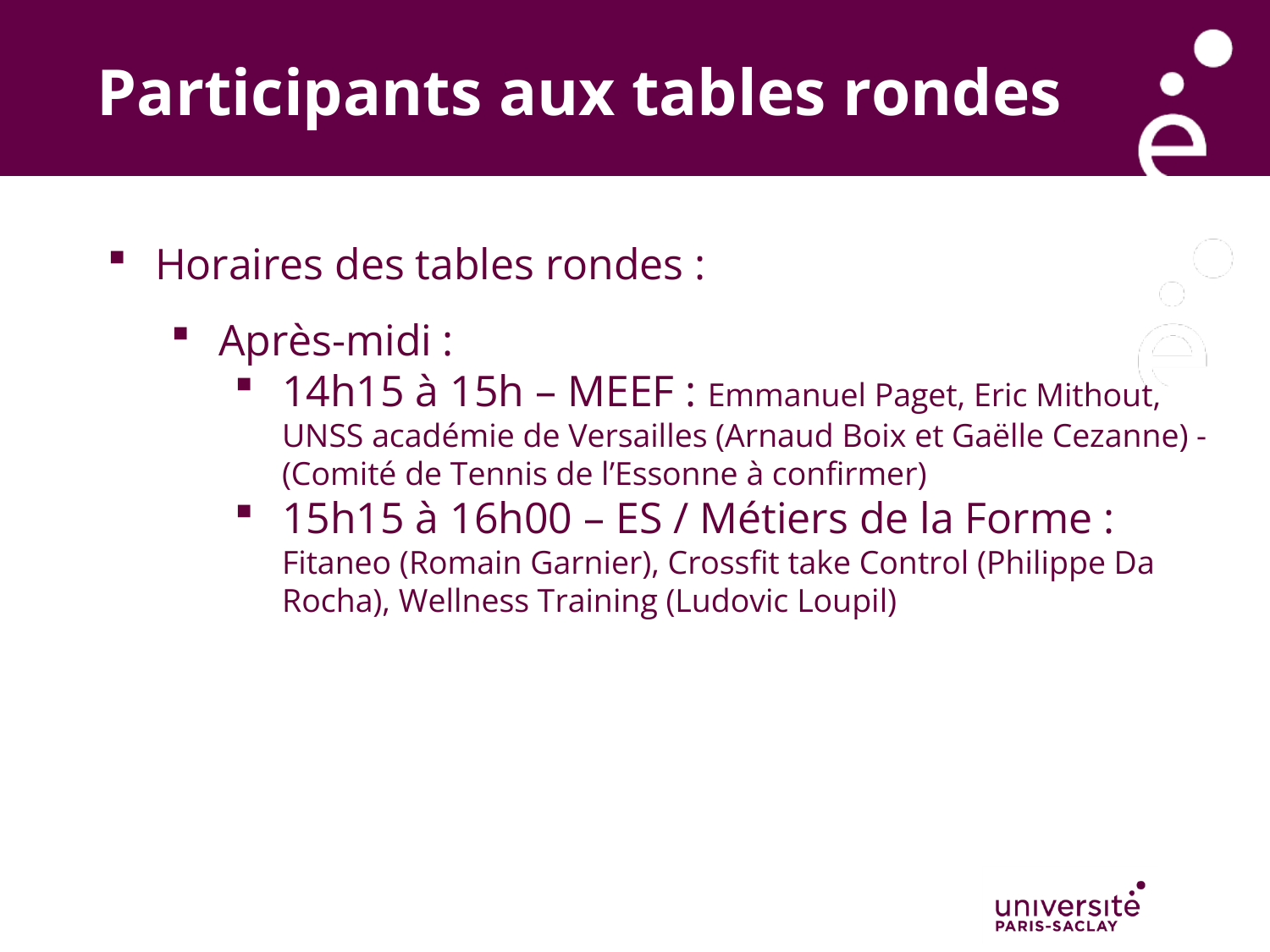

Participants aux tables rondes
Horaires des tables rondes :
Après-midi :
14h15 à 15h – MEEF : Emmanuel Paget, Eric Mithout, UNSS académie de Versailles (Arnaud Boix et Gaëlle Cezanne) - (Comité de Tennis de l’Essonne à confirmer)
15h15 à 16h00 – ES / Métiers de la Forme : Fitaneo (Romain Garnier), Crossfit take Control (Philippe Da Rocha), Wellness Training (Ludovic Loupil)